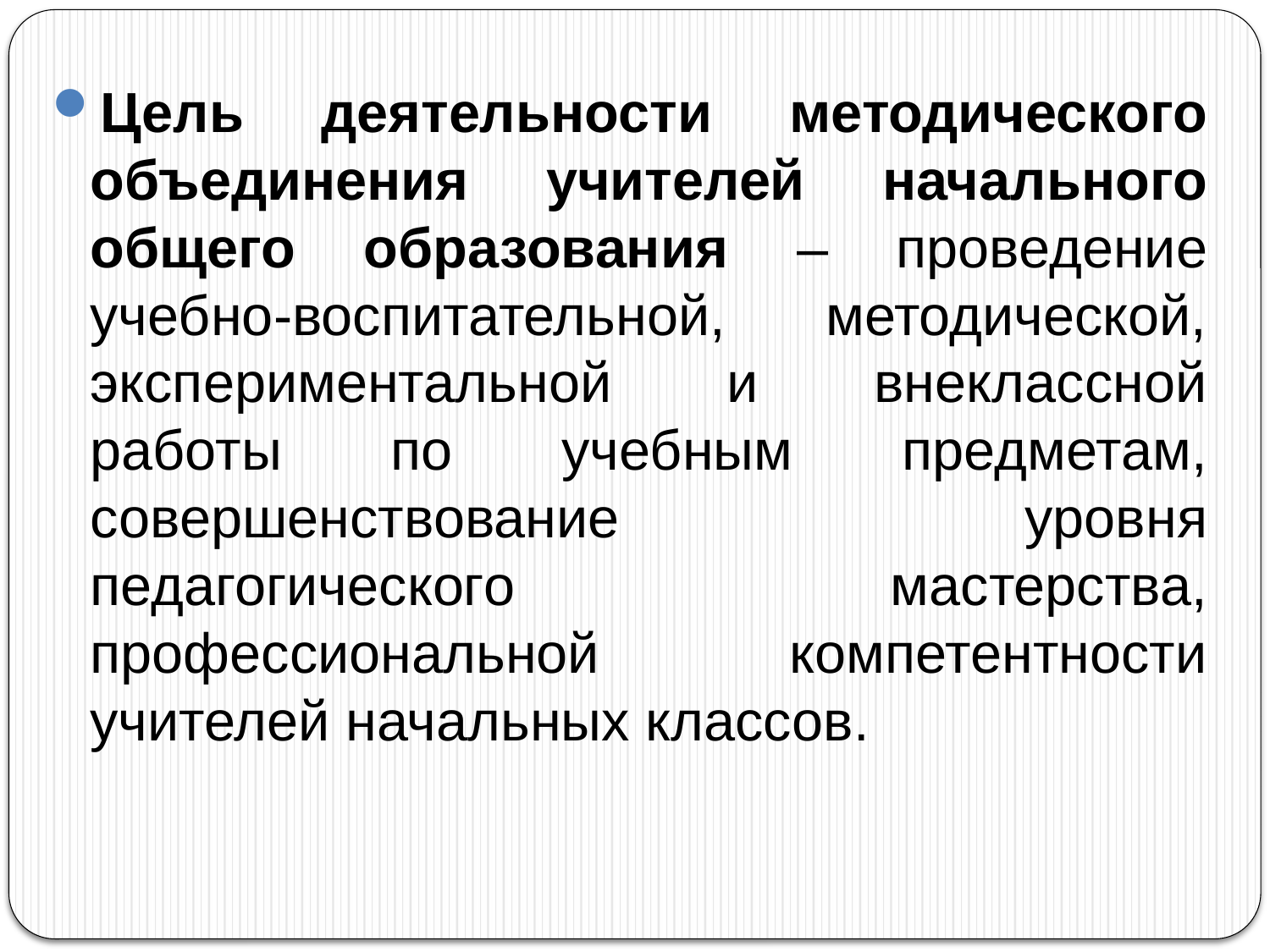

Цель деятельности методического объединения учителей начального общего образования – проведение учебно-воспитательной, методической, экспериментальной и внеклассной работы по учебным предметам, совершенствование уровня педагогического мастерства, профессиональной компетентности учителей начальных классов.